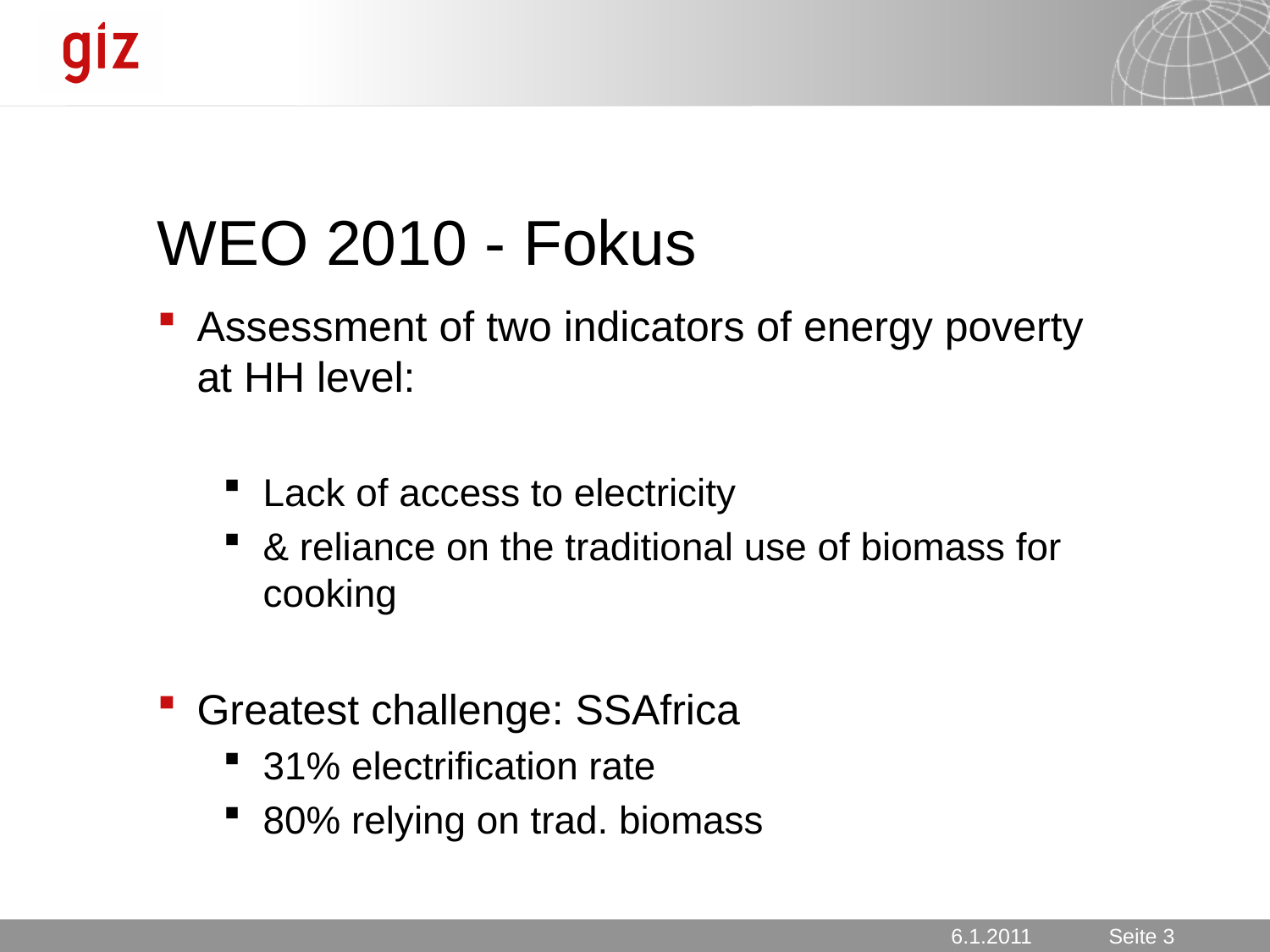

# WEO 2010 - Fokus
Assessment of two indicators of energy poverty at HH level:

Lack of access to electricity
& reliance on the traditional use of biomass for cooking

Greatest challenge: SSAfrica
31% electrification rate
80% relying on trad. biomass
6.1.2011